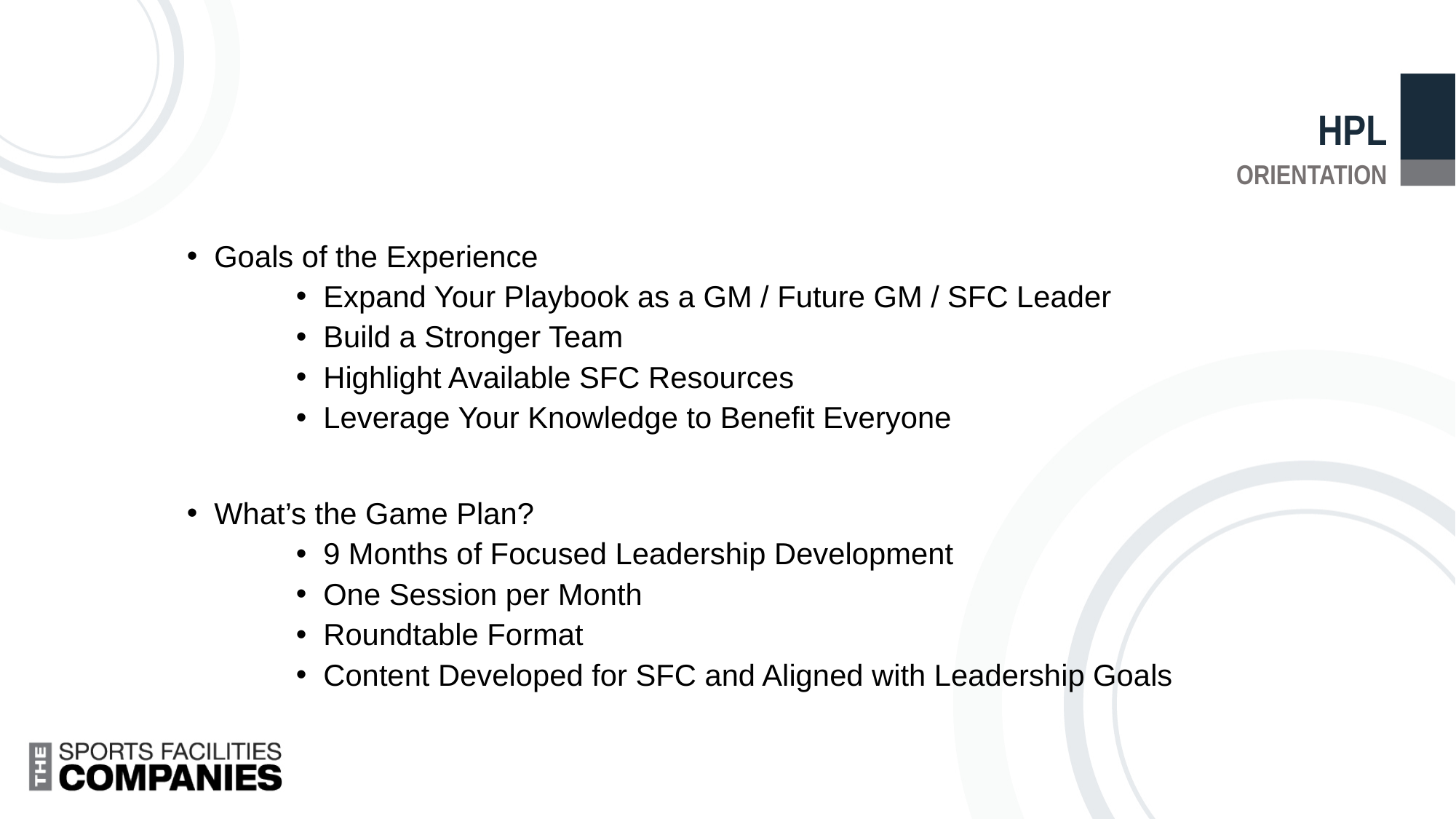

HPL
ORIENTATION
Goals of the Experience
Expand Your Playbook as a GM / Future GM / SFC Leader
Build a Stronger Team
Highlight Available SFC Resources
Leverage Your Knowledge to Benefit Everyone

What’s the Game Plan?
9 Months of Focused Leadership Development
One Session per Month
Roundtable Format
Content Developed for SFC and Aligned with Leadership Goals